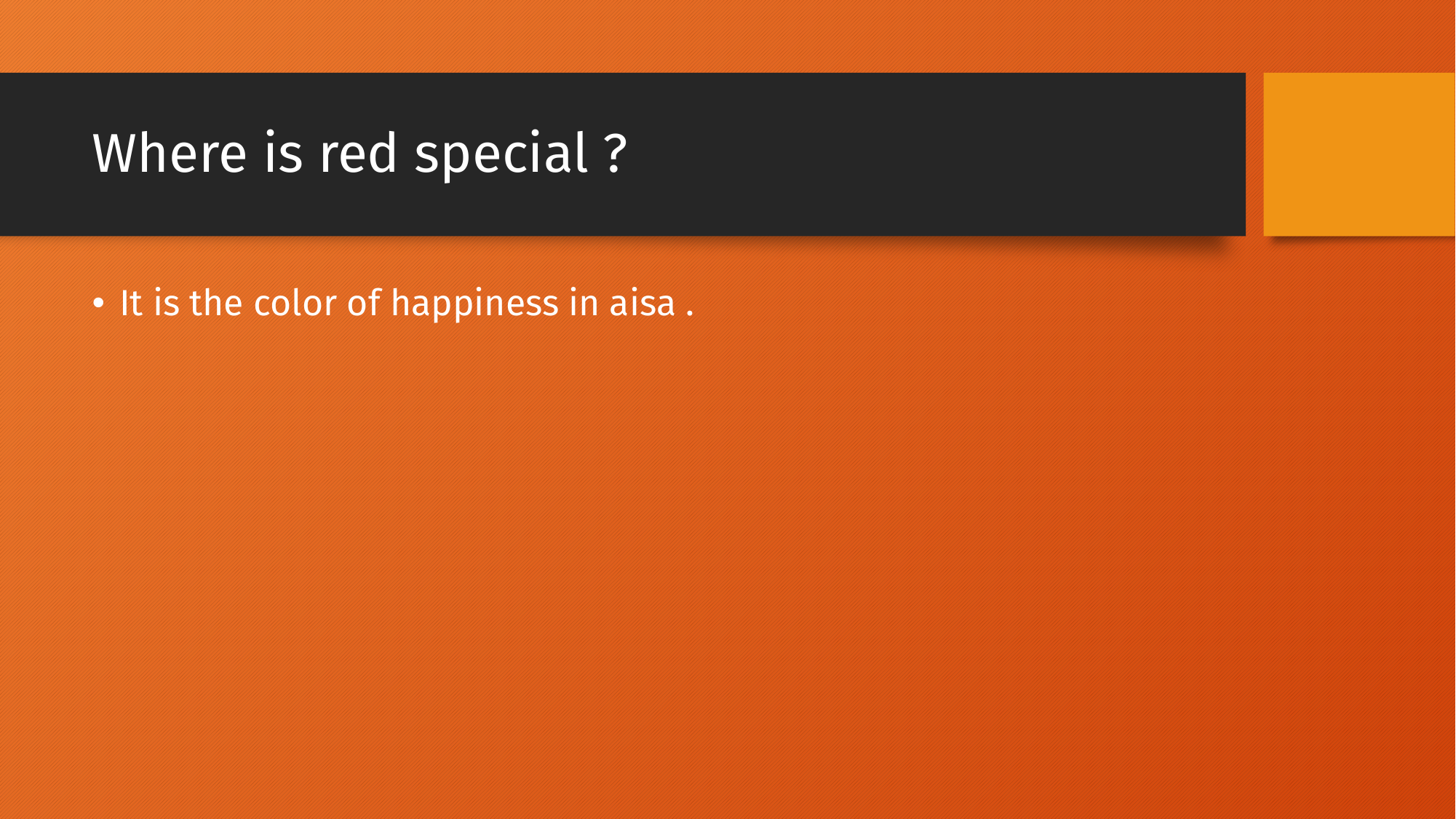

# Where is red special ?
It is the color of happiness in aisa .